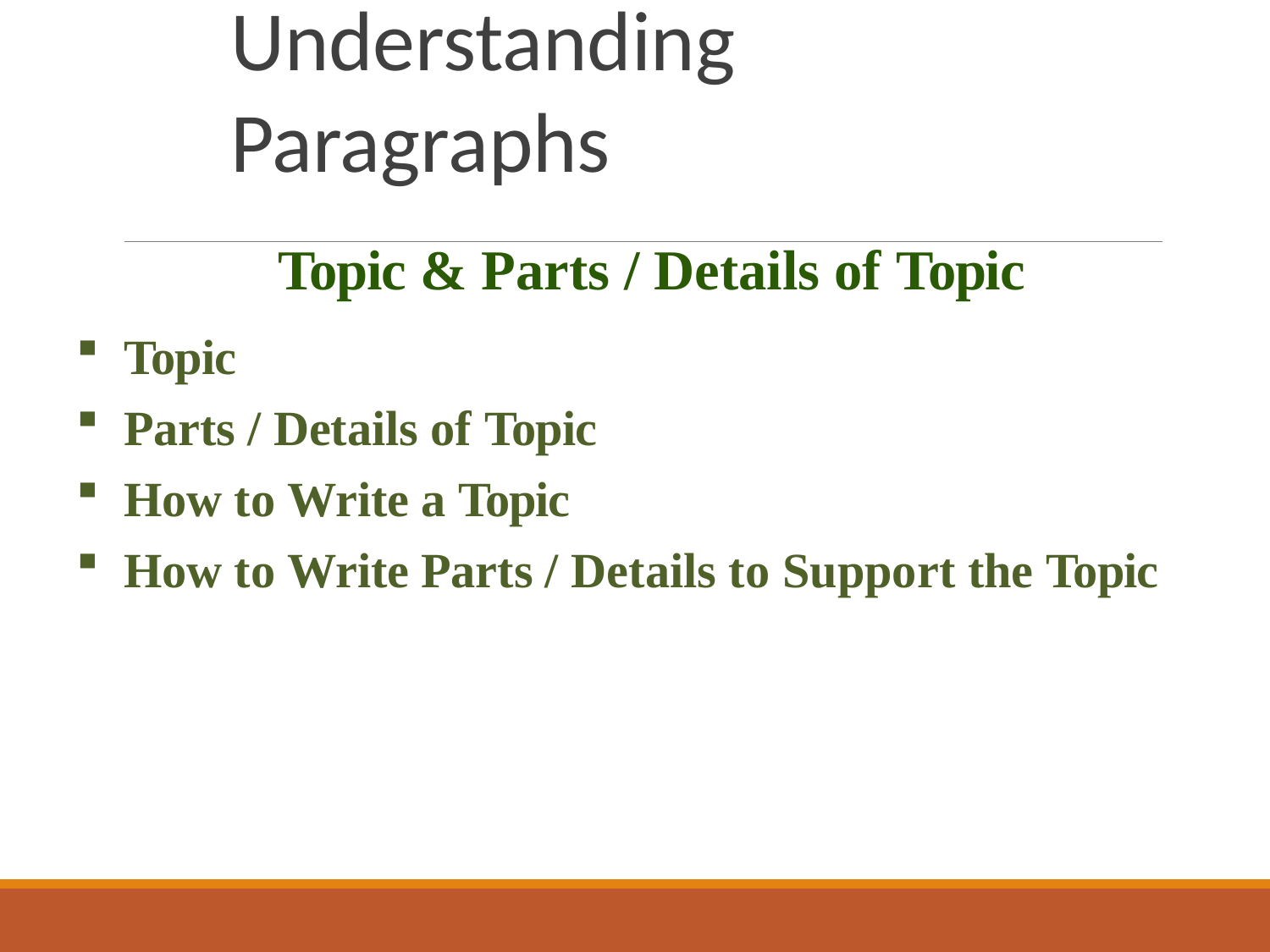

# Understanding Paragraphs
Topic & Parts / Details of Topic
Topic
Parts / Details of Topic
How to Write a Topic
How to Write Parts / Details to Support the Topic